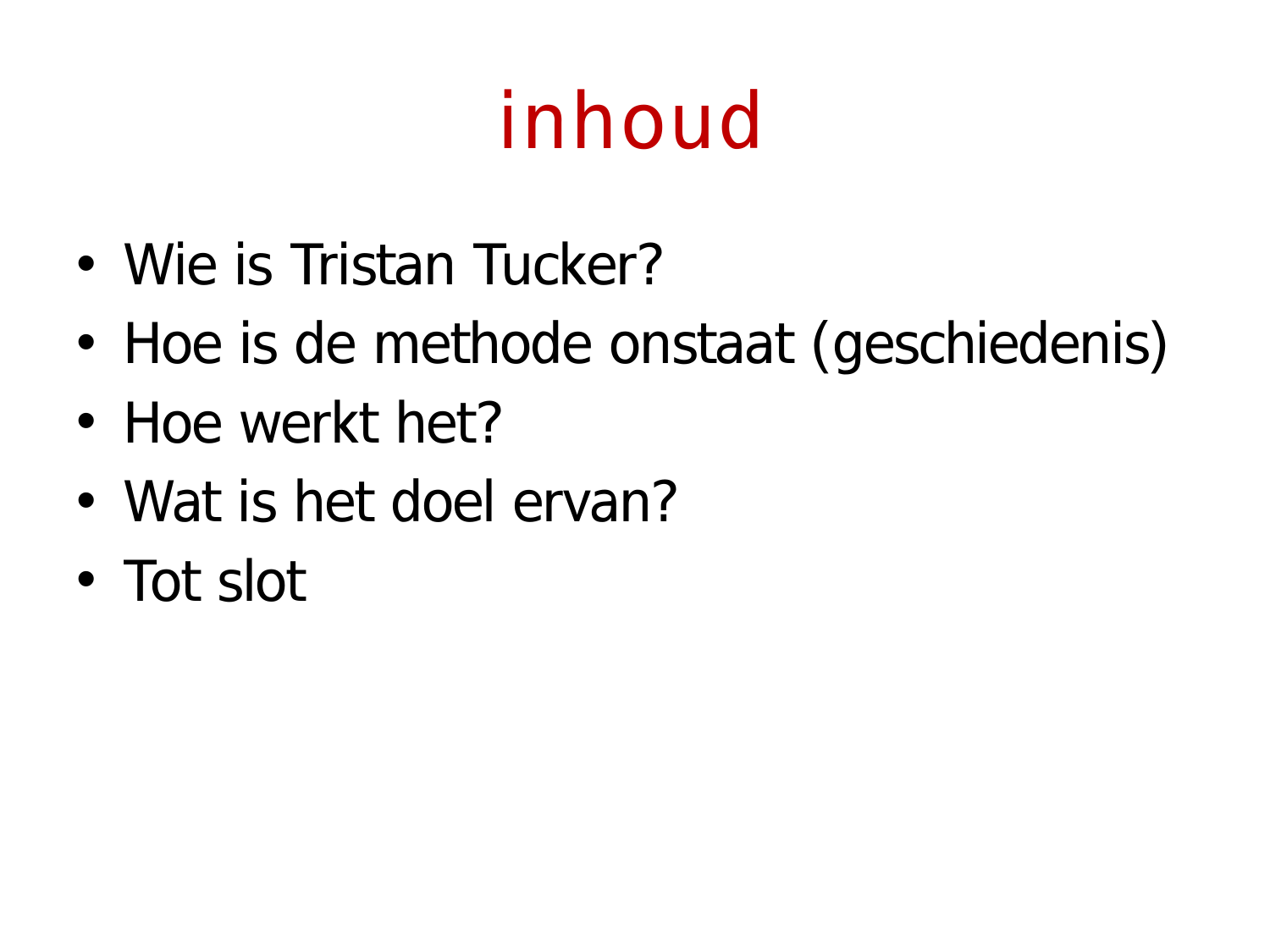

# inhoud
Wie is Tristan Tucker?
Hoe is de methode onstaat (geschiedenis)
Hoe werkt het?
Wat is het doel ervan?
Tot slot